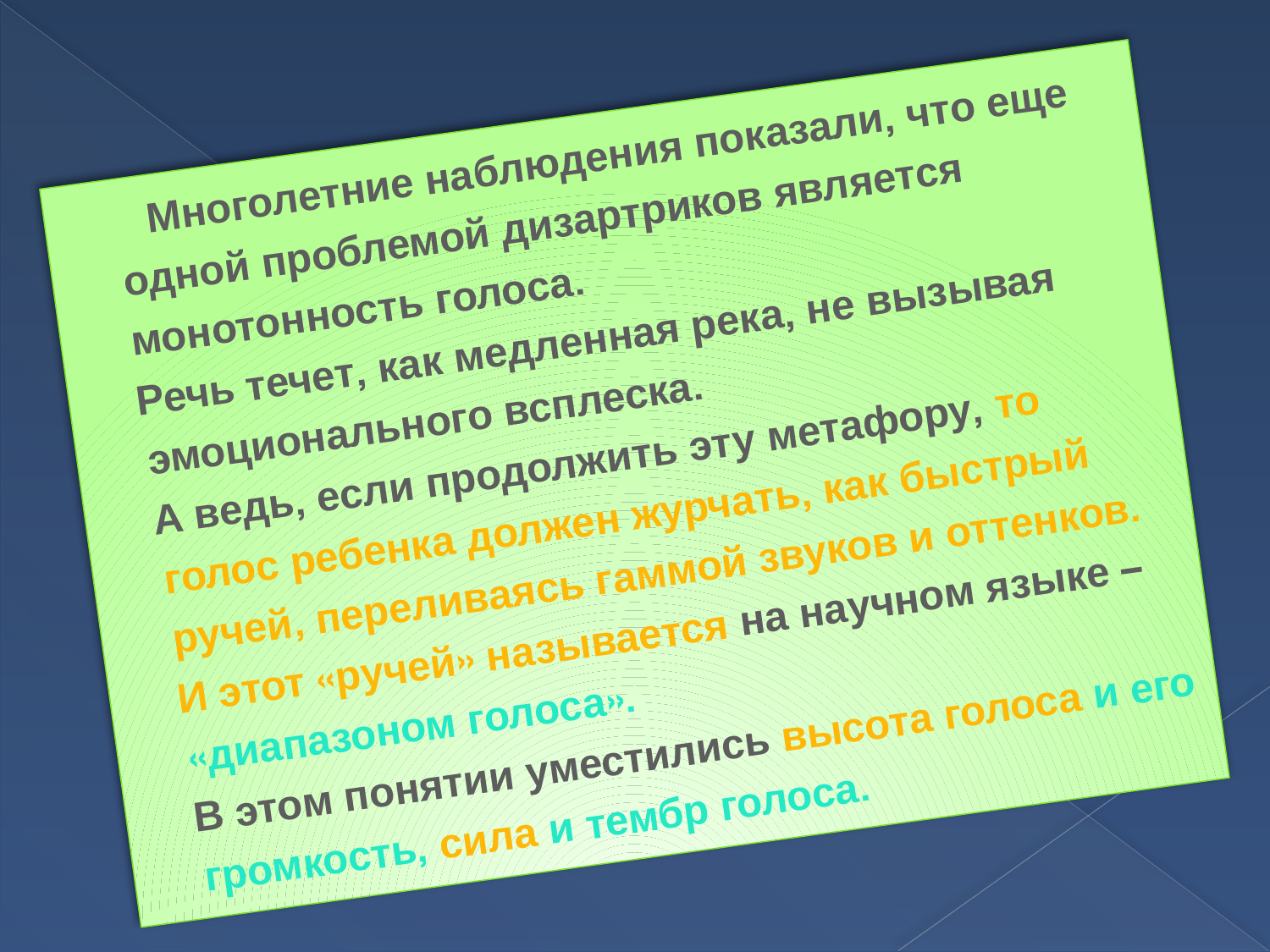

Многолетние наблюдения показали, что еще одной проблемой дизартриков является монотонность голоса.
    Речь течет, как медленная река, не вызывая эмоционального всплеска.
    А ведь, если продолжить эту метафору, то голос ребенка должен журчать, как быстрый ручей, переливаясь гаммой звуков и оттенков.
    И этот «ручей» называется на научном языке – «диапазоном голоса».
    В этом понятии уместились высота голоса и его громкость, сила и тембр голоса.